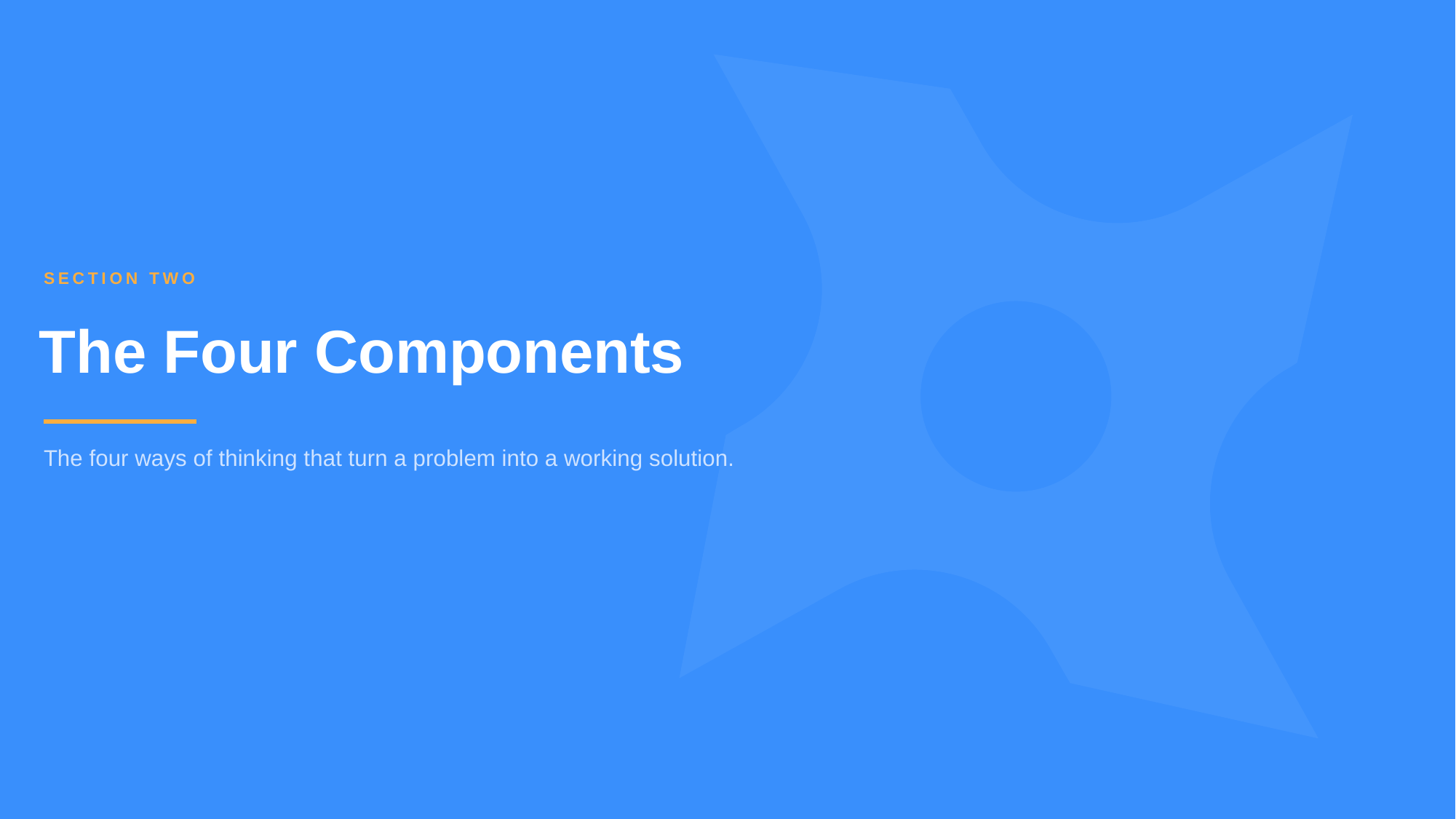

SECTION TWO
The Four Components
The four ways of thinking that turn a problem into a working solution.